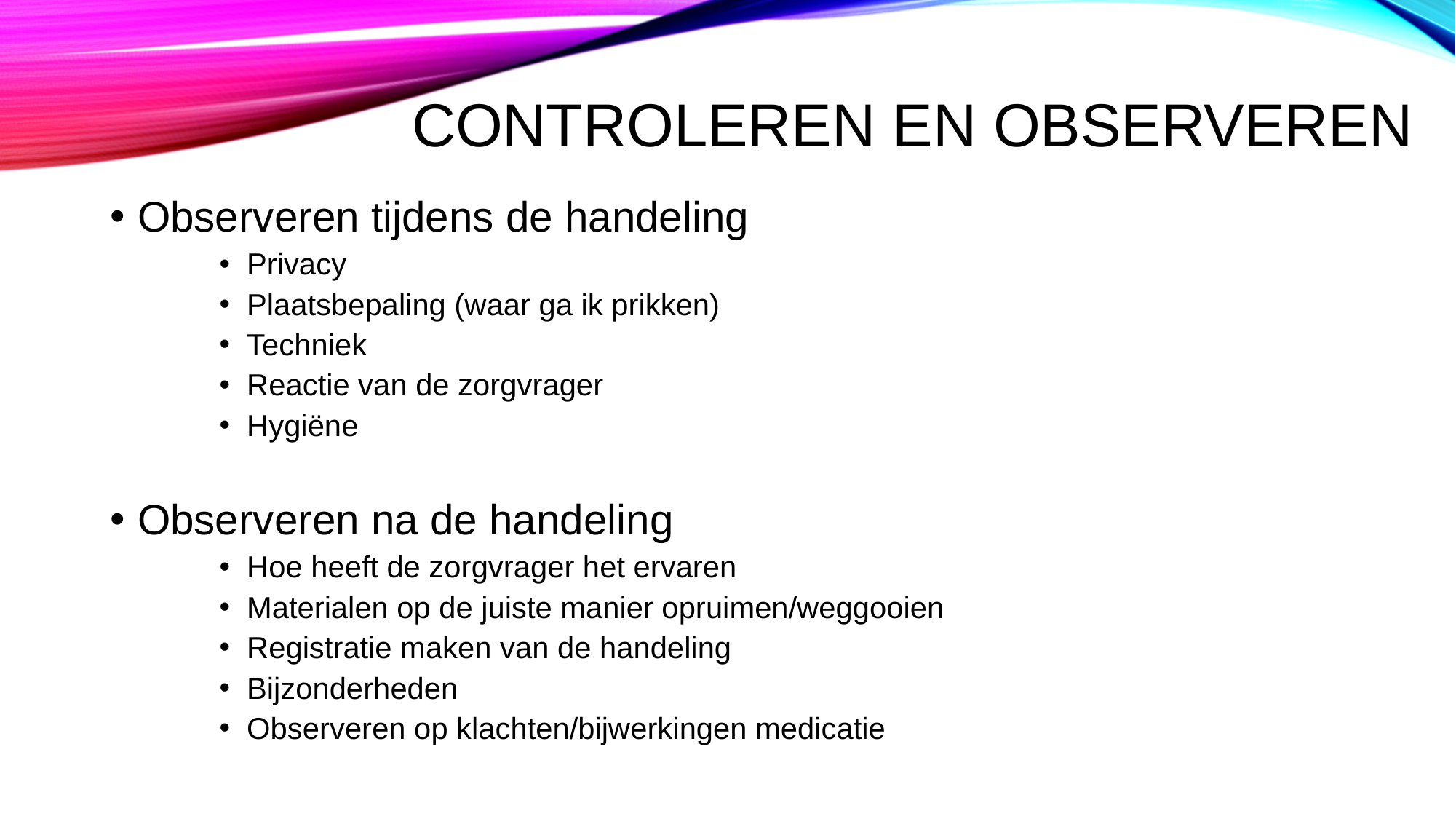

# Controleren en observeren
Observeren tijdens de handeling
Privacy
Plaatsbepaling (waar ga ik prikken)
Techniek
Reactie van de zorgvrager
Hygiëne

Observeren na de handeling
Hoe heeft de zorgvrager het ervaren
Materialen op de juiste manier opruimen/weggooien
Registratie maken van de handeling
Bijzonderheden
Observeren op klachten/bijwerkingen medicatie